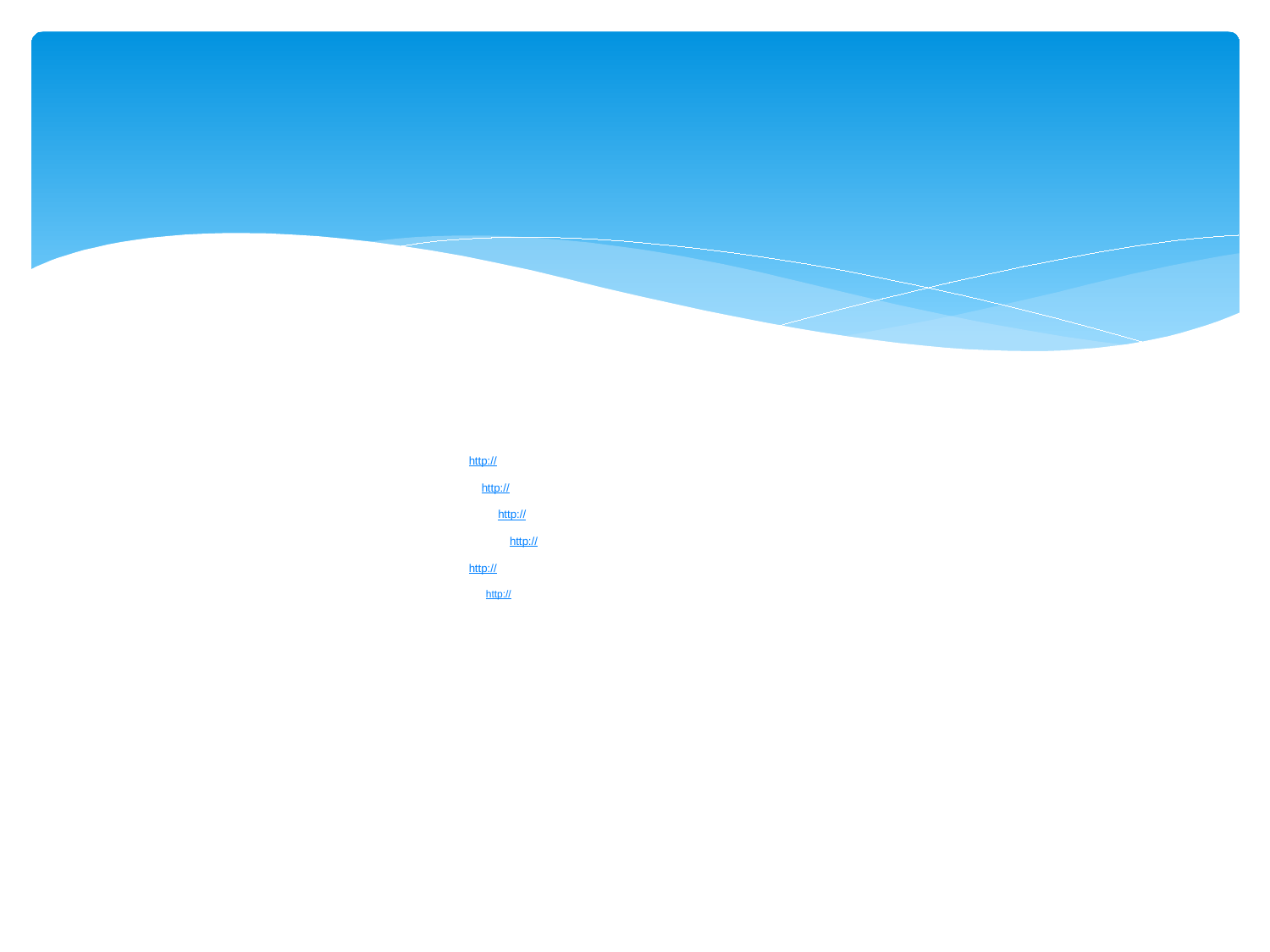

# http://goloskarpat.info/uploads/images/00/01/44/2012/11/22/02751d8756.jpg http://altaireyewear.ru/wp-content/uploads/2012/11/shesti-300x128.jpg http://img.nicewall.ru/preview/wallpaper_24866_1920x1200.jpeg http://altfast.ru/uploads/posts/2011-08/1313684473_mel.jpg http://goloskarpat.info/uploads/images/00/01/44/2012/11/22/02751d8756.jpg http://tessant.wpengine.netdna-cdn.com/wp-content/uploads/coal-india.jpg